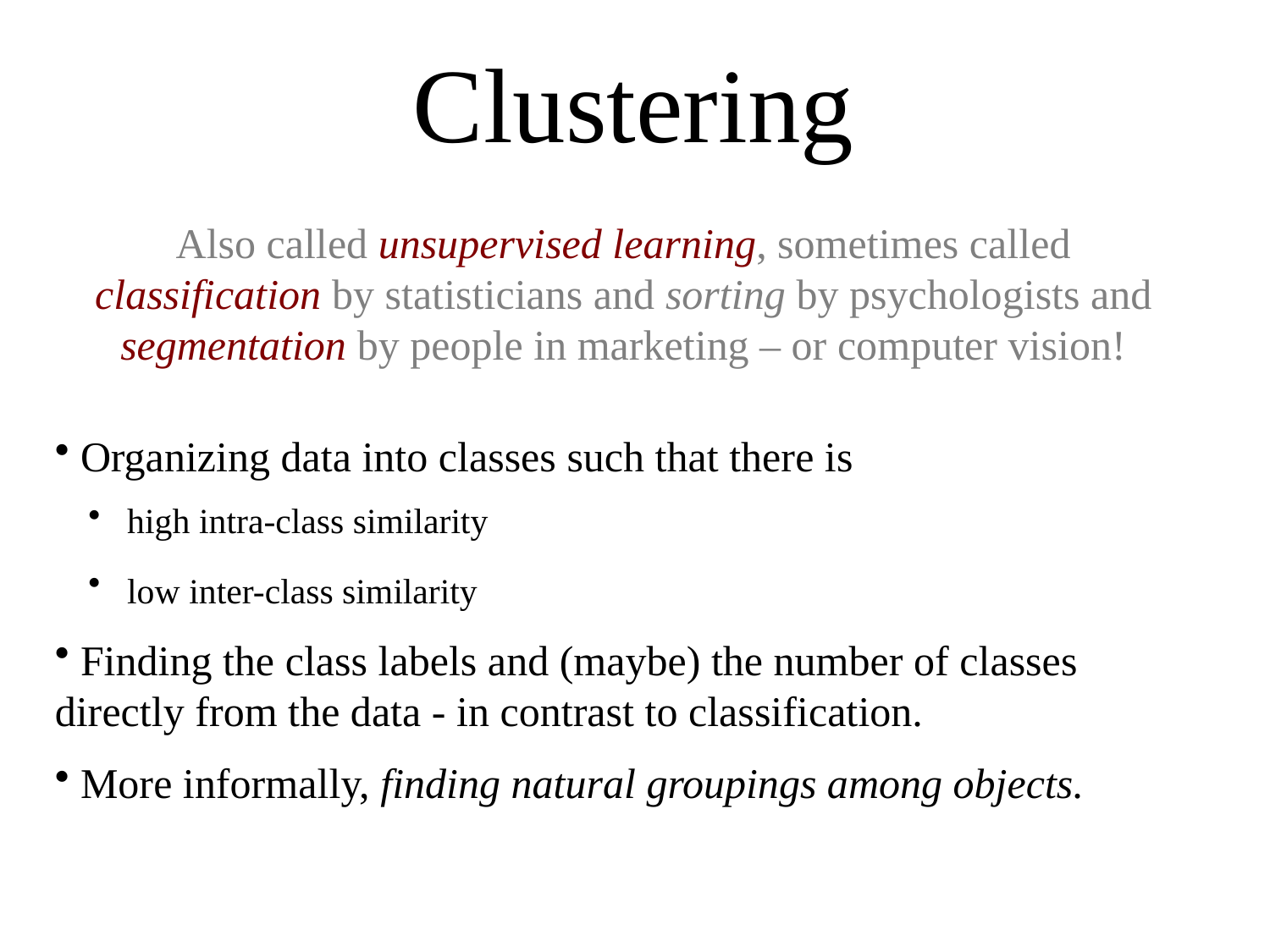

Clustering

Also called unsupervised learning, sometimes called classification by statisticians and sorting by psychologists and segmentation by people in marketing – or computer vision!
 Organizing data into classes such that there is
 high intra-class similarity
 low inter-class similarity
 Finding the class labels and (maybe) the number of classes directly from the data - in contrast to classification.
 More informally, finding natural groupings among objects.